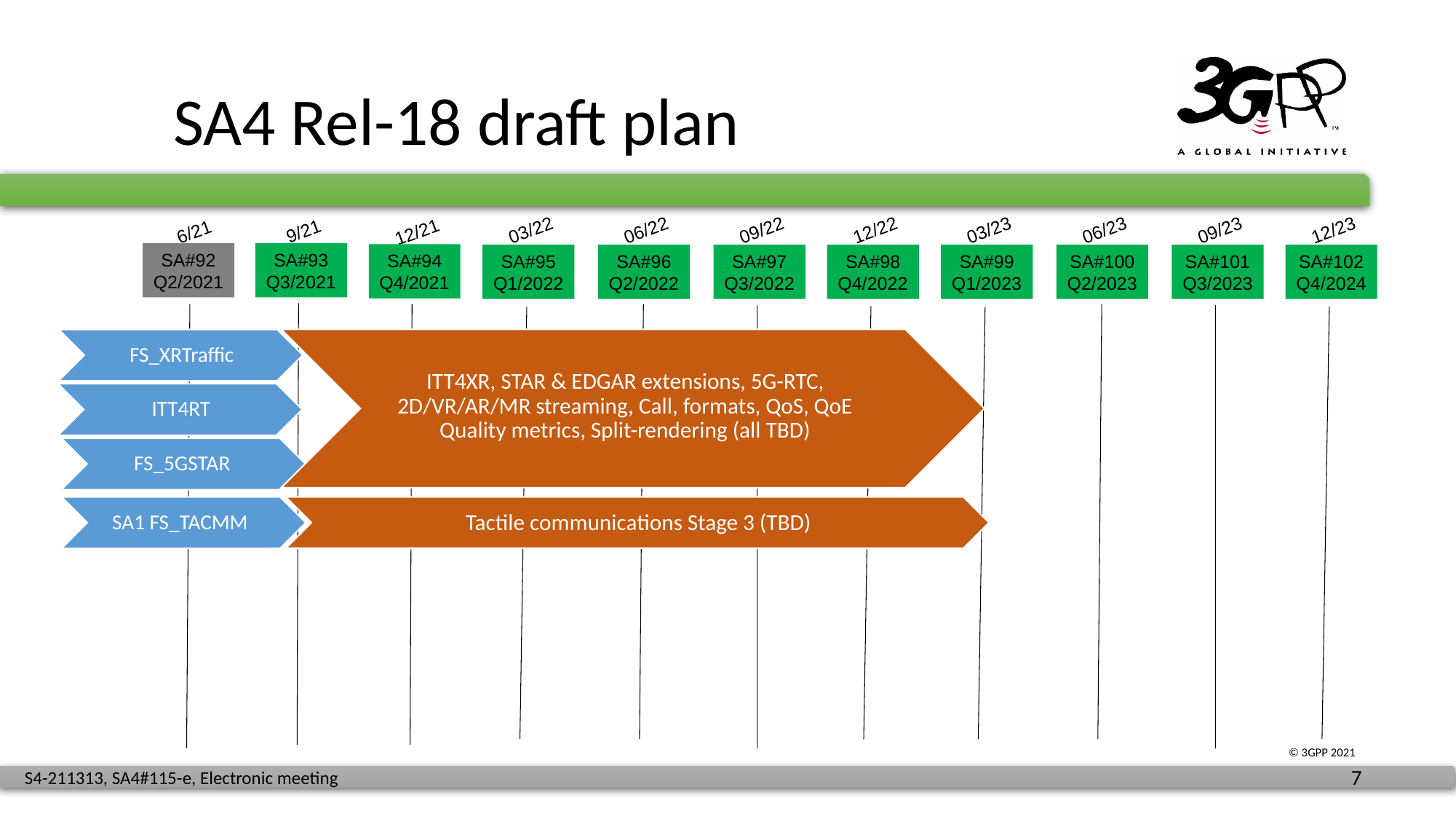

# SA4 Rel-18 draft plan
03/22
06/22
09/22
12/22
03/23
06/23
09/23
12/23
9/21
6/21
12/21
SA#92
Q2/2021
SA#93
Q3/2021
SA#94
Q4/2021
SA#95
Q1/2022
SA#96
Q2/2022
SA#97
Q3/2022
SA#98
Q4/2022
SA#99
Q1/2023
SA#100
Q2/2023
SA#101
Q3/2023
SA#102
Q4/2024

ITT4XR, STAR & EDGAR extensions, 5G-RTC, 2D/VR/AR/MR streaming, Call, formats, QoS, QoE Quality metrics, Split-rendering (all TBD)
FS_XRTraffic

ITT4RT

FS_5GSTAR

SA1 FS_TACMM

Tactile communications Stage 3 (TBD)